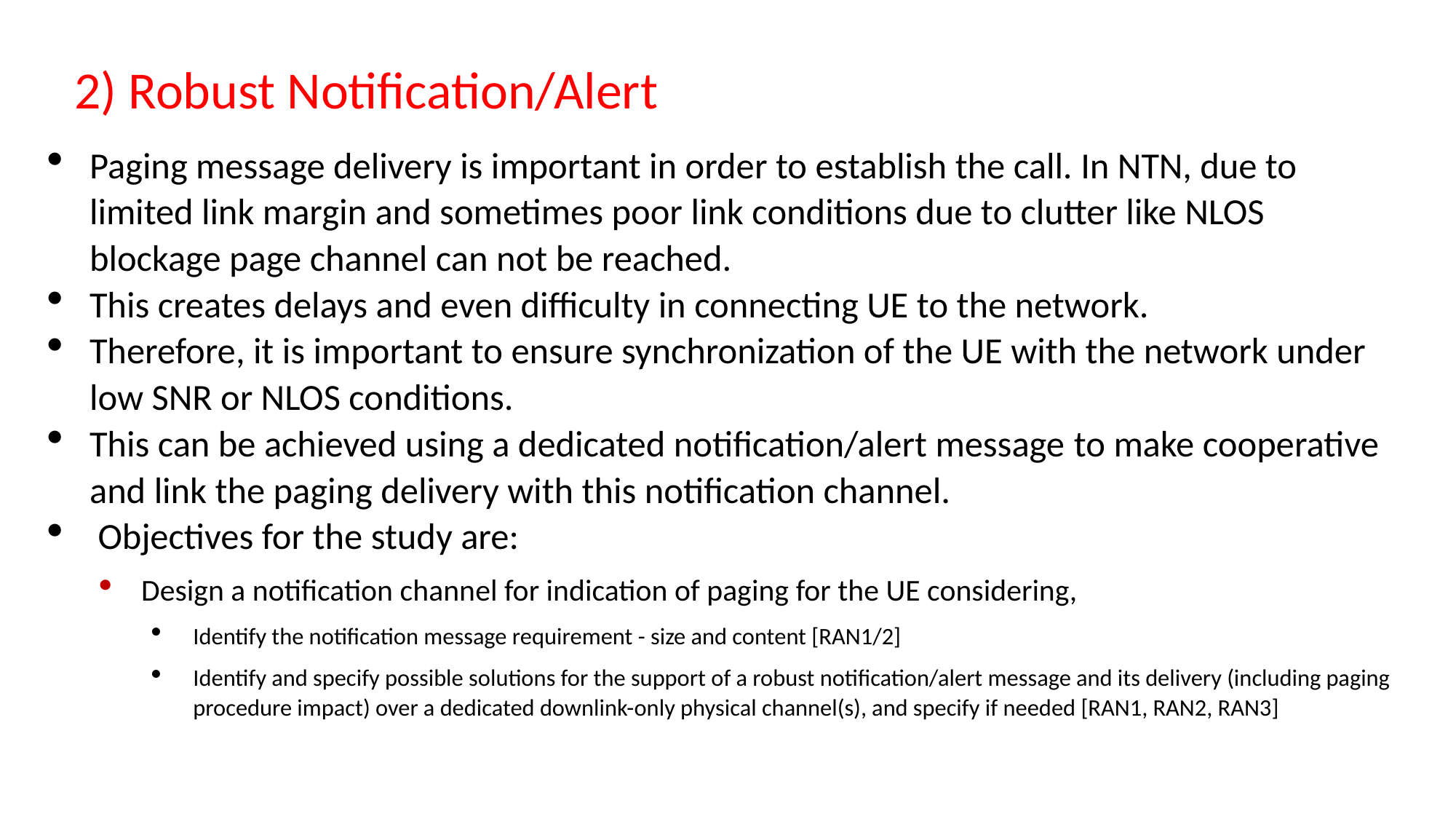

2) Robust Notification/Alert
Paging message delivery is important in order to establish the call. In NTN, due to limited link margin and sometimes poor link conditions due to clutter like NLOS blockage page channel can not be reached.
This creates delays and even difficulty in connecting UE to the network.
Therefore, it is important to ensure synchronization of the UE with the network under low SNR or NLOS conditions.
This can be achieved using a dedicated notification/alert message to make cooperative and link the paging delivery with this notification channel.
 Objectives for the study are:
Design a notification channel for indication of paging for the UE considering,
Identify the notification message requirement - size and content [RAN1/2]
Identify and specify possible solutions for the support of a robust notification/alert message and its delivery (including paging procedure impact) over a dedicated downlink-only physical channel(s), and specify if needed [RAN1, RAN2, RAN3]